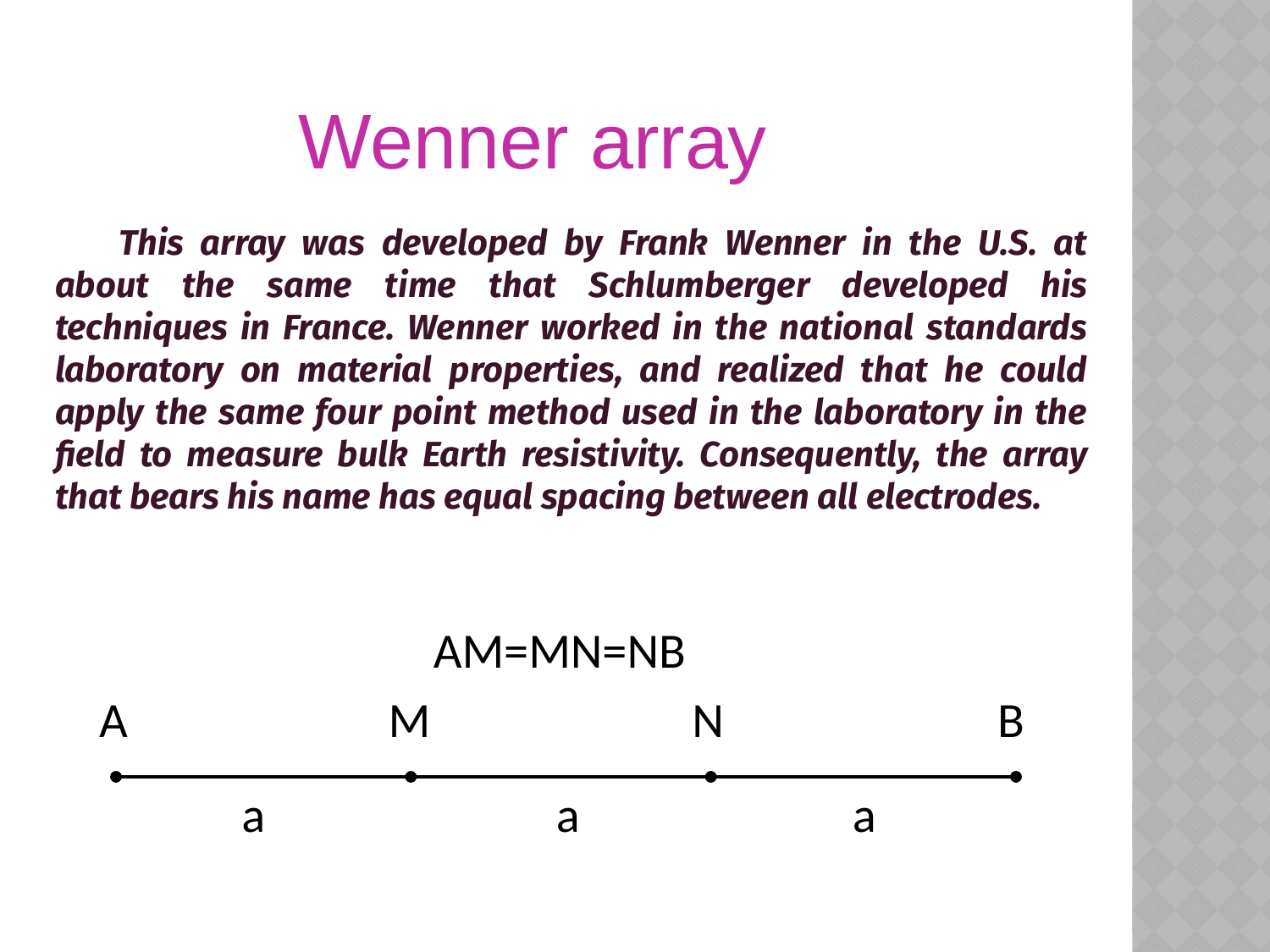

Wenner array
This array was developed by Frank Wenner in the U.S. at about the same time that Schlumberger developed his techniques in France. Wenner worked in the national standards laboratory on material properties, and realized that he could apply the same four point method used in the laboratory in the field to measure bulk Earth resistivity. Consequently, the array that bears his name has equal spacing between all electrodes.

AM=MN=NB
A
M
N
B
a
a
a